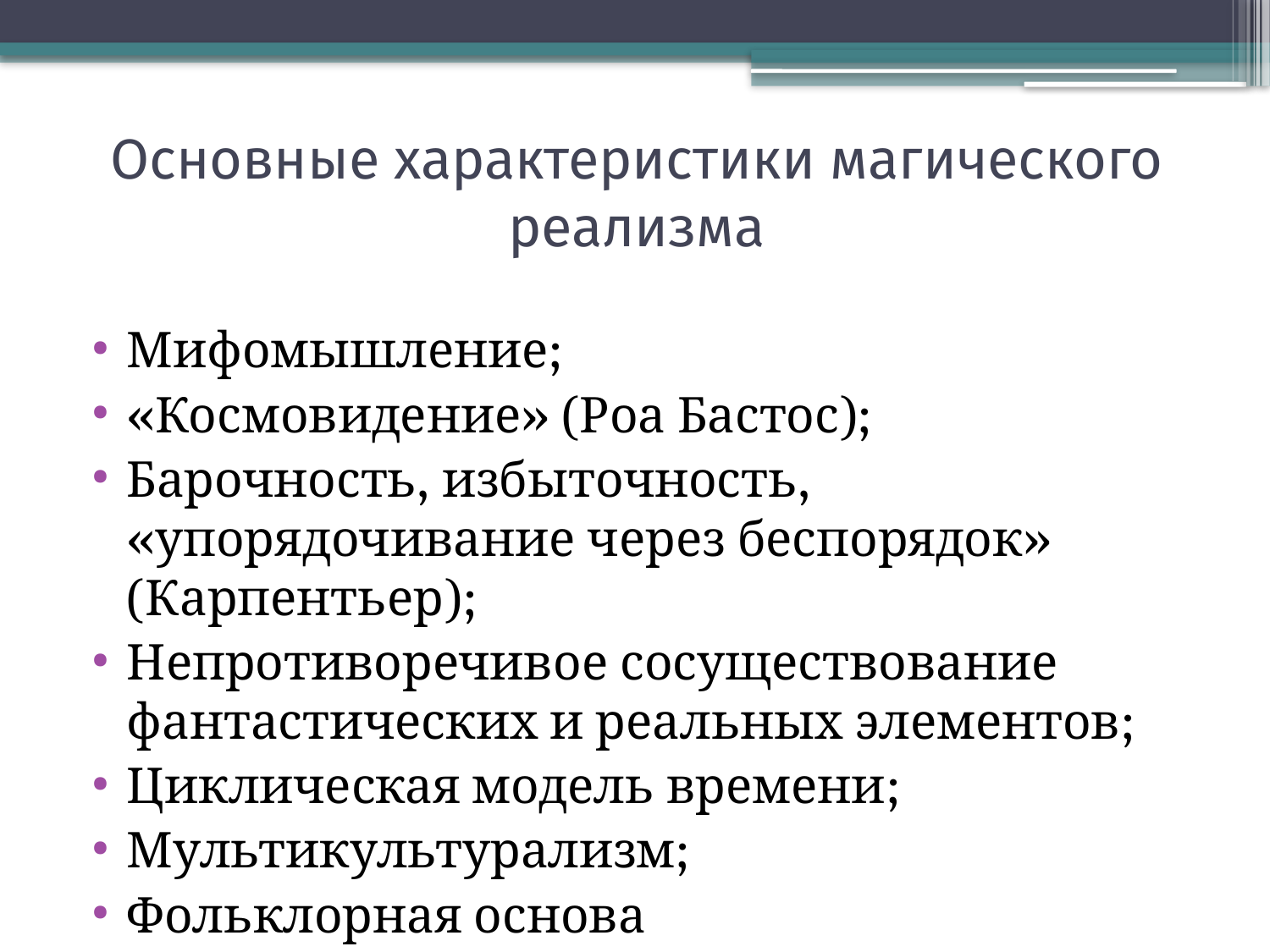

# Основные характеристики магического реализма
Мифомышление;
«Космовидение» (Роа Бастос);
Барочность, избыточность, «упорядочивание через беспорядок» (Карпентьер);
Непротиворечивое сосуществование фантастических и реальных элементов;
Циклическая модель времени;
Мультикультурализм;
Фольклорная основа